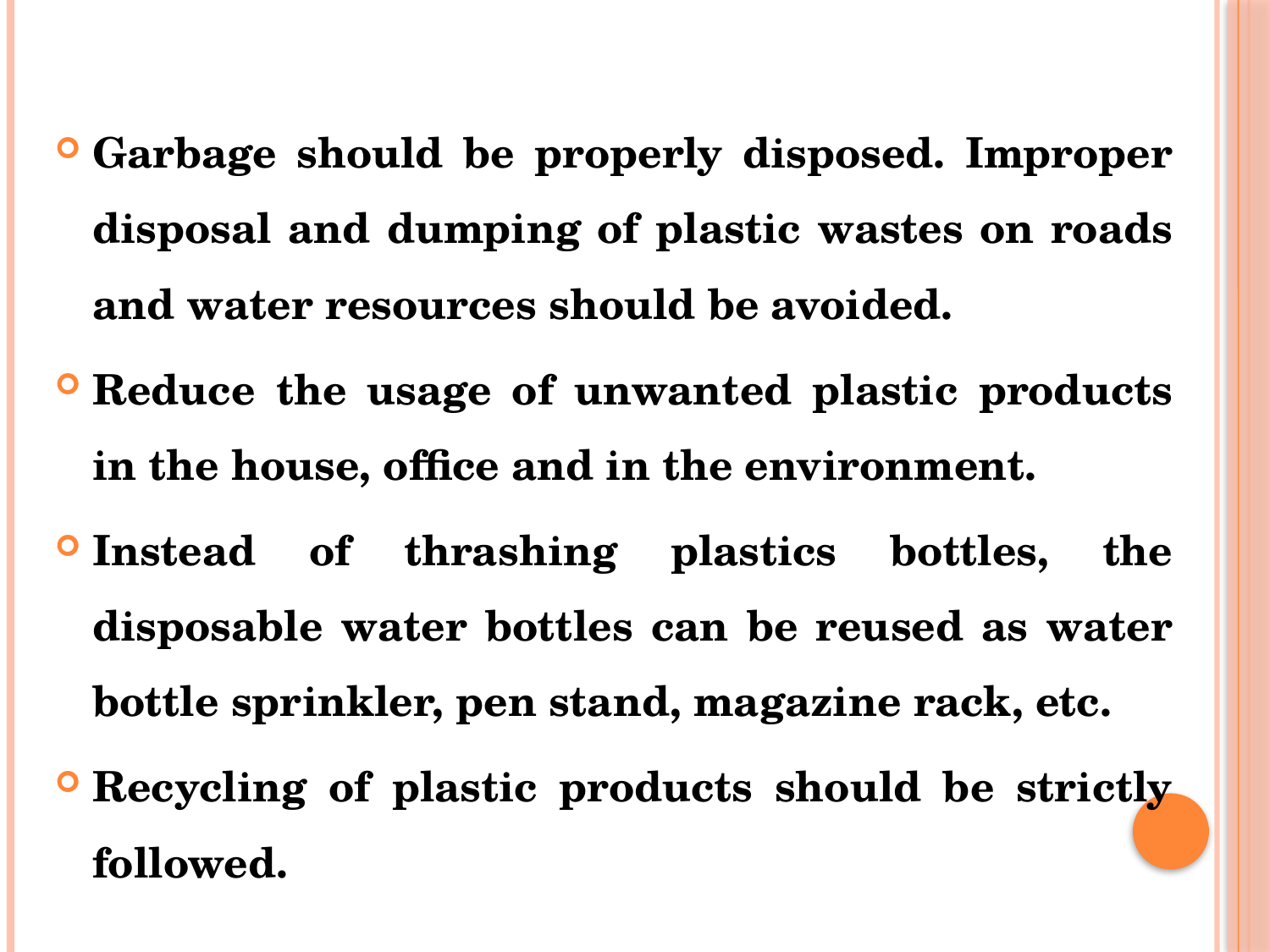

Garbage should be properly disposed. Improper disposal and dumping of plastic wastes on roads and water resources should be avoided.
Reduce the usage of unwanted plastic products in the house, office and in the environment.
Instead of thrashing plastics bottles, the disposable water bottles can be reused as water bottle sprinkler, pen stand, magazine rack, etc.
Recycling of plastic products should be strictly followed.